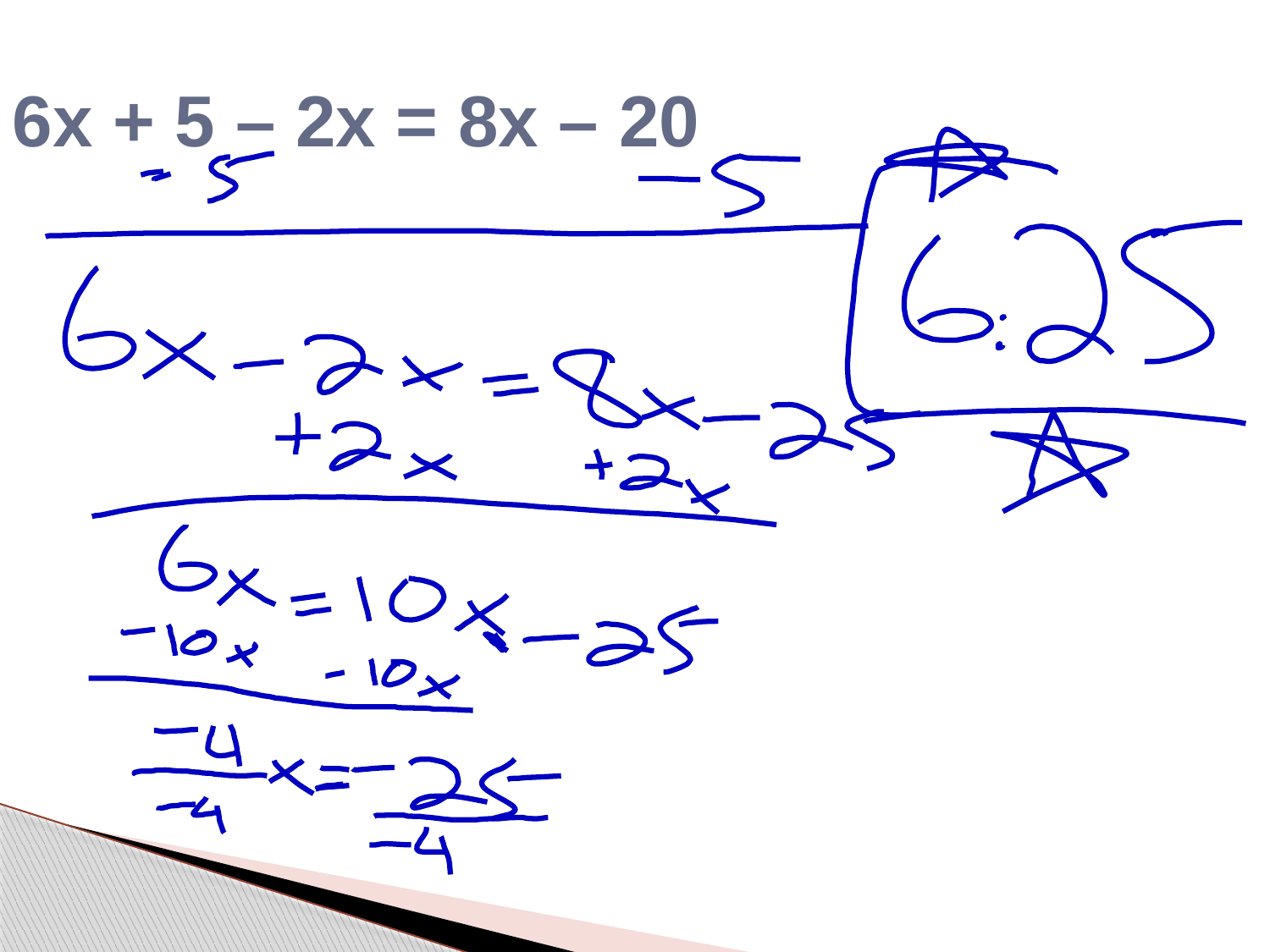

6x + 5 – 2x = 8x – 20